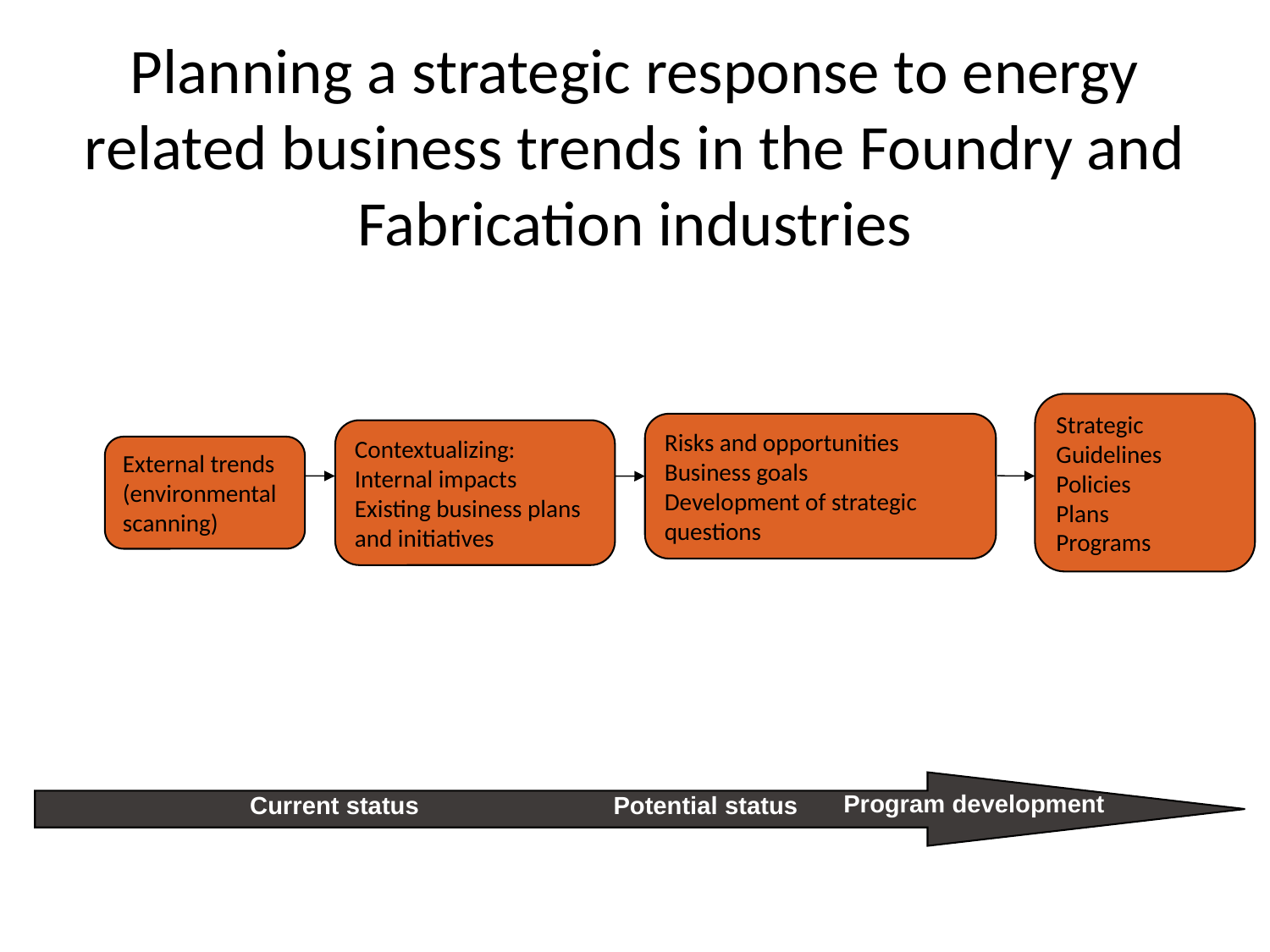

# Planning a strategic response to energy related business trends in the Foundry and Fabrication industries
Strategic Guidelines
Policies
Plans
Programs
Risks and opportunities
Business goals
Development of strategic questions
Contextualizing:
Internal impacts
Existing business plans and initiatives
External trends (environmental scanning)

Program development
Current status
Potential status